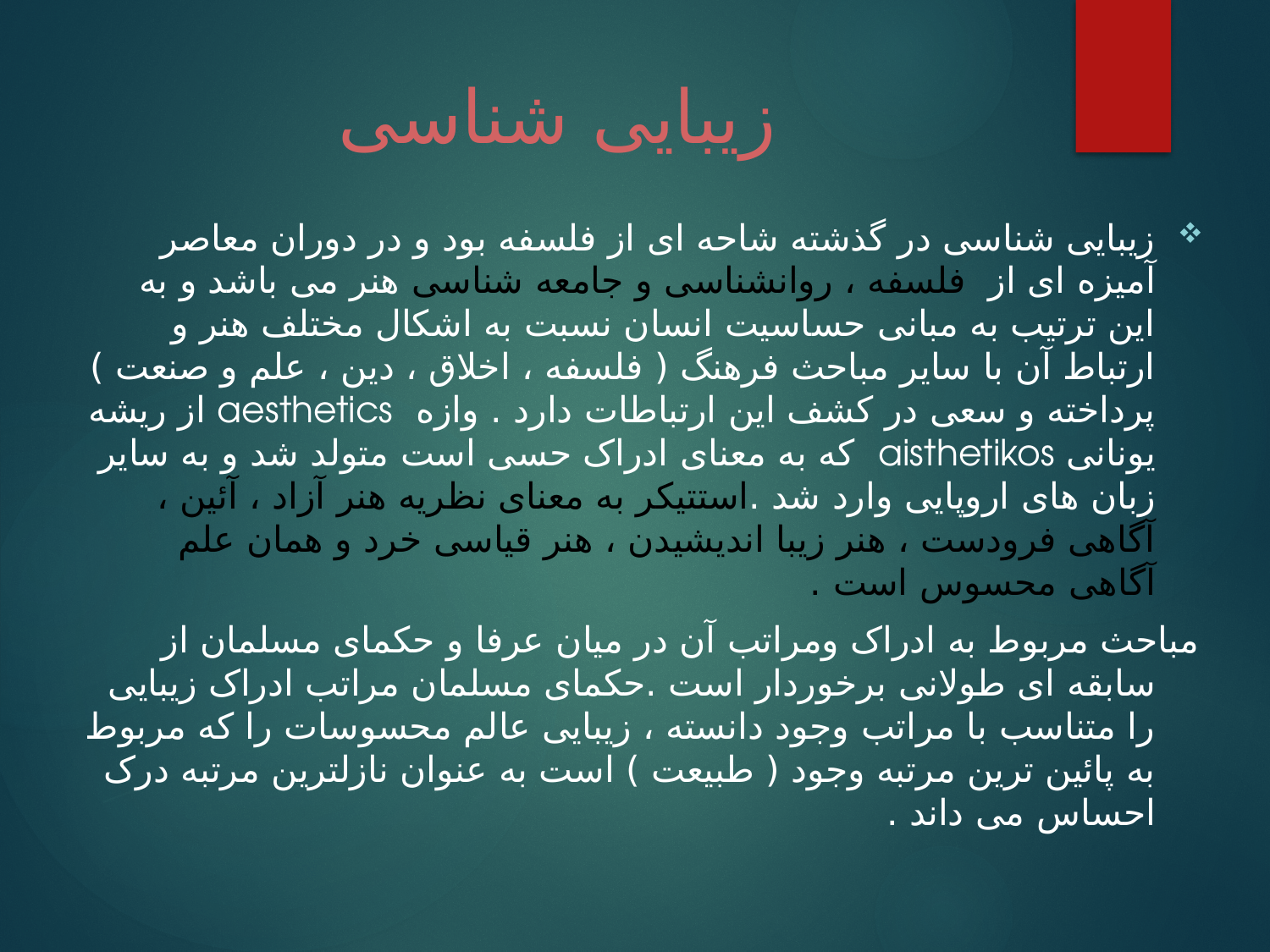

# زیبایی شناسی
زیبایی شناسی در گذشته شاحه ای از فلسفه بود و در دوران معاصر آمیزه ای از  فلسفه ، روانشناسی و جامعه شناسی هنر می باشد و به این ترتیب به مبانی حساسیت انسان نسبت به اشکال مختلف هنر و ارتباط آن با سایر مباحث فرهنگ ( فلسفه ، اخلاق ، دین ، علم و صنعت ) پرداخته و سعی در کشف این ارتباطات دارد . وازه  aesthetics از ریشه یونانی aisthetikos  که به معنای ادراک حسی است متولد شد و به سایر زبان های اروپایی وارد شد .استتیکر به معنای نظریه هنر آزاد ، آئین ، آگاهی فرودست ، هنر زیبا اندیشیدن ، هنر قیاسی خرد و همان علم آگاهی محسوس است .
مباحث مربوط به ادراک ومراتب آن در میان عرفا و حکمای مسلمان از سابقه ای طولانی برخوردار است .حکمای مسلمان مراتب ادراک زیبایی را متناسب با مراتب وجود دانسته ، زیبایی عالم محسوسات را که مربوط به پائین ترین مرتبه وجود ( طبیعت ) است به عنوان نازلترین مرتبه درک احساس می داند .